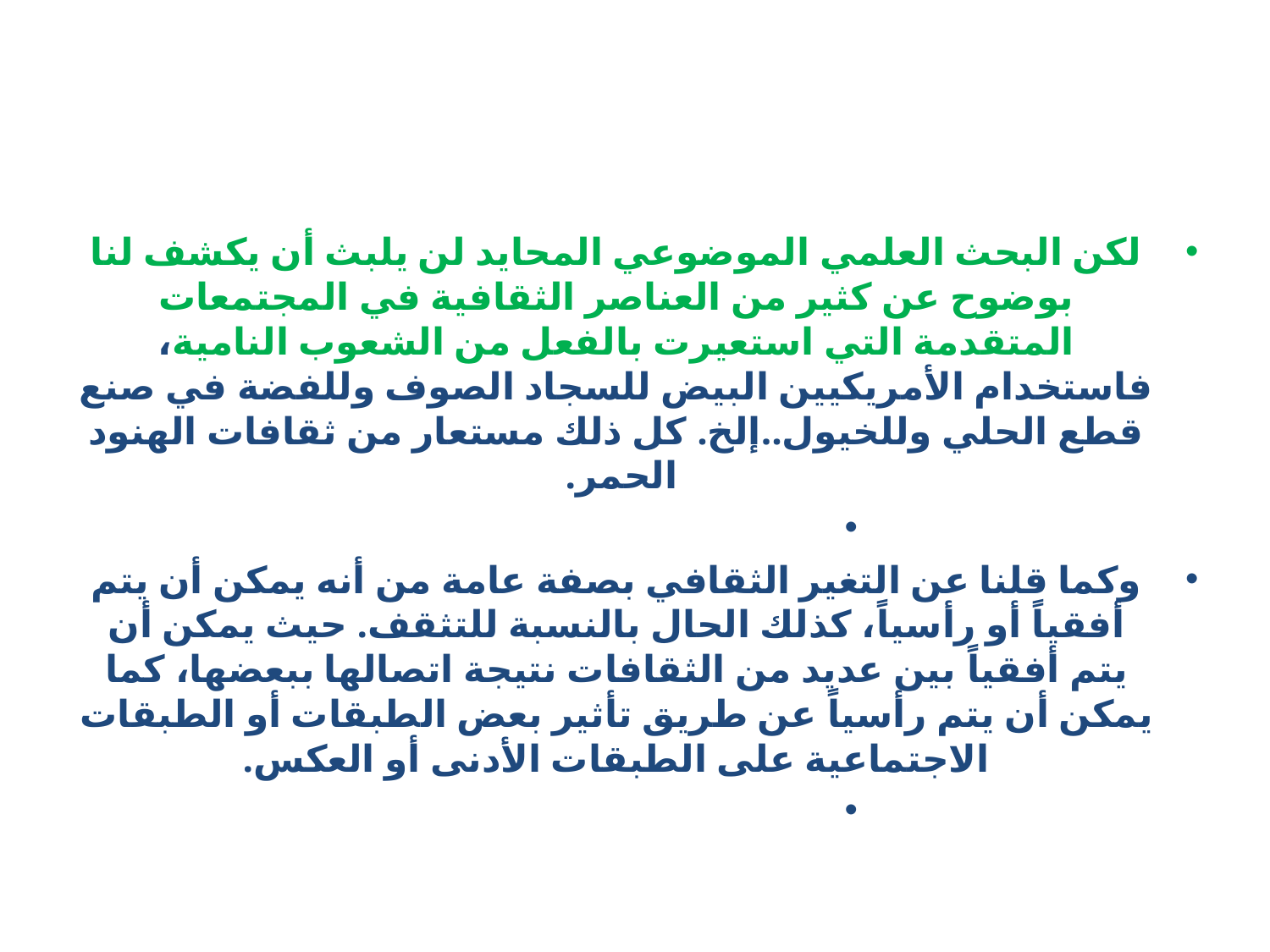

#
لكن البحث العلمي الموضوعي المحايد لن يلبث أن يكشف لنا بوضوح عن كثير من العناصر الثقافية في المجتمعات المتقدمة التي استعيرت بالفعل من الشعوب النامية، فاستخدام الأمريكيين البيض للسجاد الصوف وللفضة في صنع قطع الحلي وللخيول..إلخ. كل ذلك مستعار من ثقافات الهنود الحمر.

وكما قلنا عن التغير الثقافي بصفة عامة من أنه يمكن أن يتم أفقياً أو رأسياً، كذلك الحال بالنسبة للتثقف. حيث يمكن أن يتم أفقياً بين عديد من الثقافات نتيجة اتصالها ببعضها، كما يمكن أن يتم رأسياً عن طريق تأثير بعض الطبقات أو الطبقات الاجتماعية على الطبقات الأدنى أو العكس.